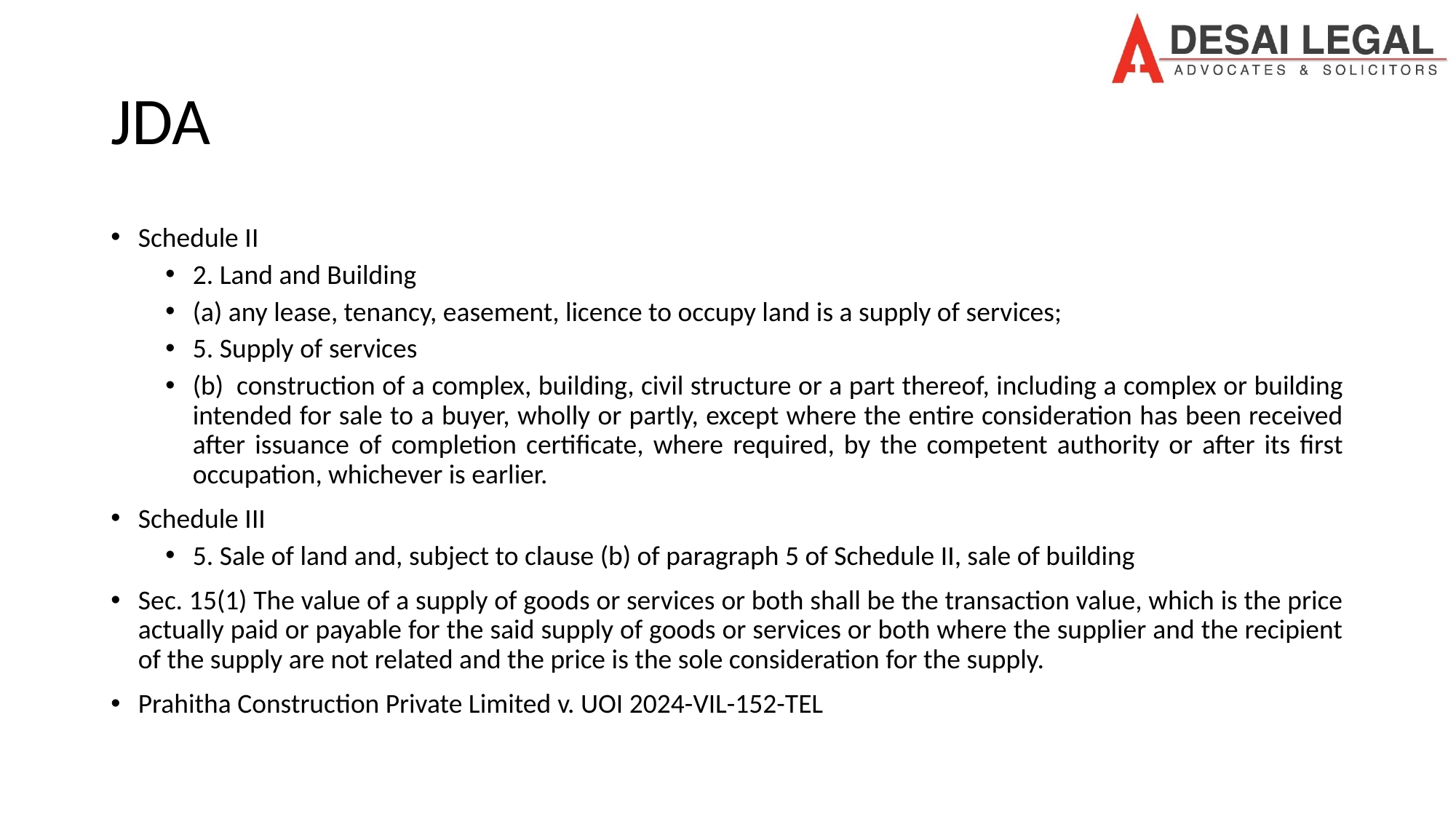

# JDA
Schedule II
2. Land and Building
(a) any lease, tenancy, easement, licence to occupy land is a supply of services;
5. Supply of services
(b)  construction of a complex, building, civil structure or a part thereof, including a complex or building intended for sale to a buyer, wholly or partly, except where the entire consideration has been received after issuance of completion certificate, where required, by the competent authority or after its first occupation, whichever is earlier.
Schedule III
5. Sale of land and, subject to clause (b) of paragraph 5 of Schedule II, sale of building
Sec. 15(1) The value of a supply of goods or services or both shall be the transaction value, which is the price actually paid or payable for the said supply of goods or services or both where the supplier and the recipient of the supply are not related and the price is the sole consideration for the supply.
Prahitha Construction Private Limited v. UOI 2024-VIL-152-TEL